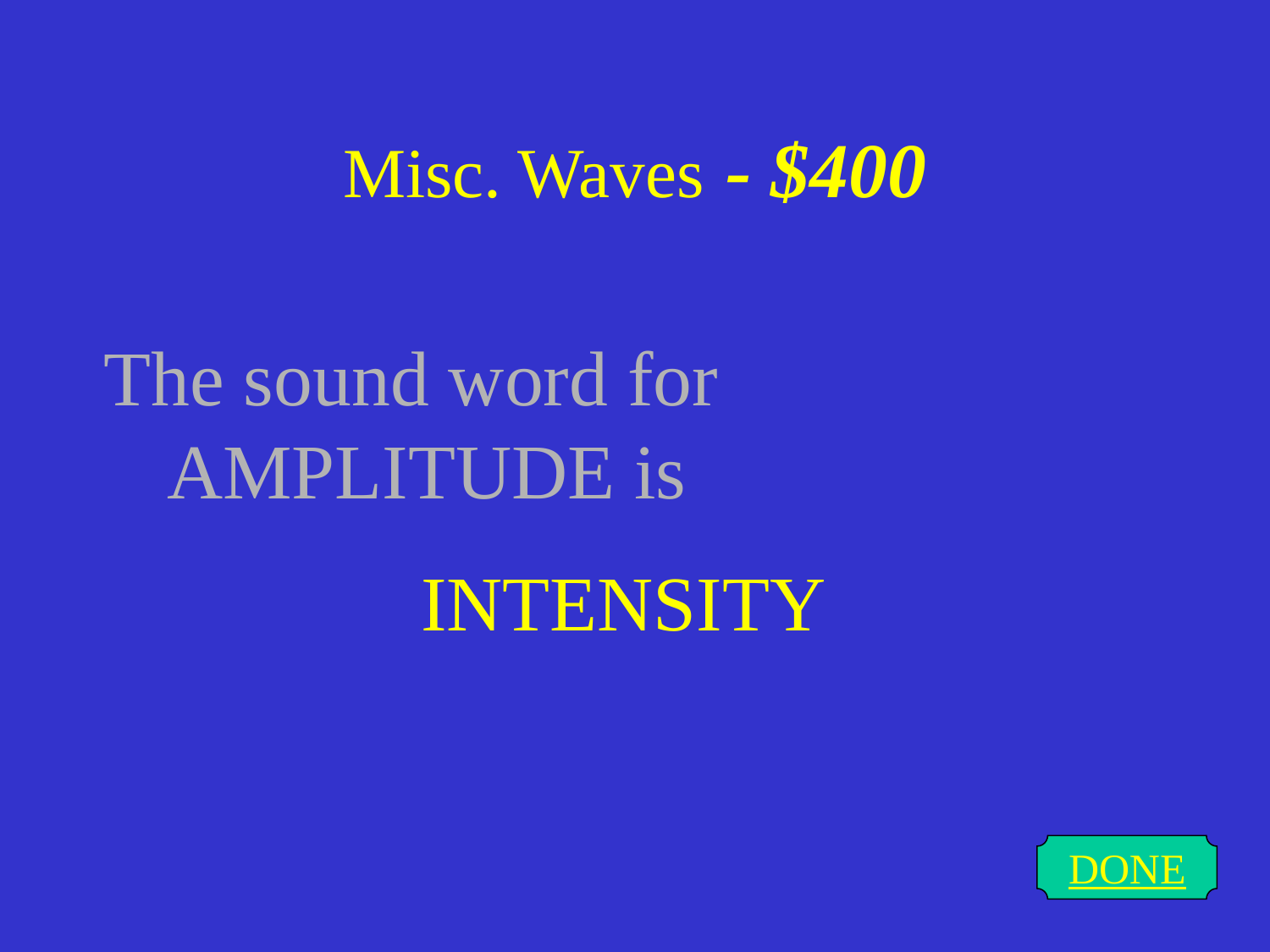

# Misc. Waves - $400
The sound word for AMPLITUDE is
			INTENSITY

DONE